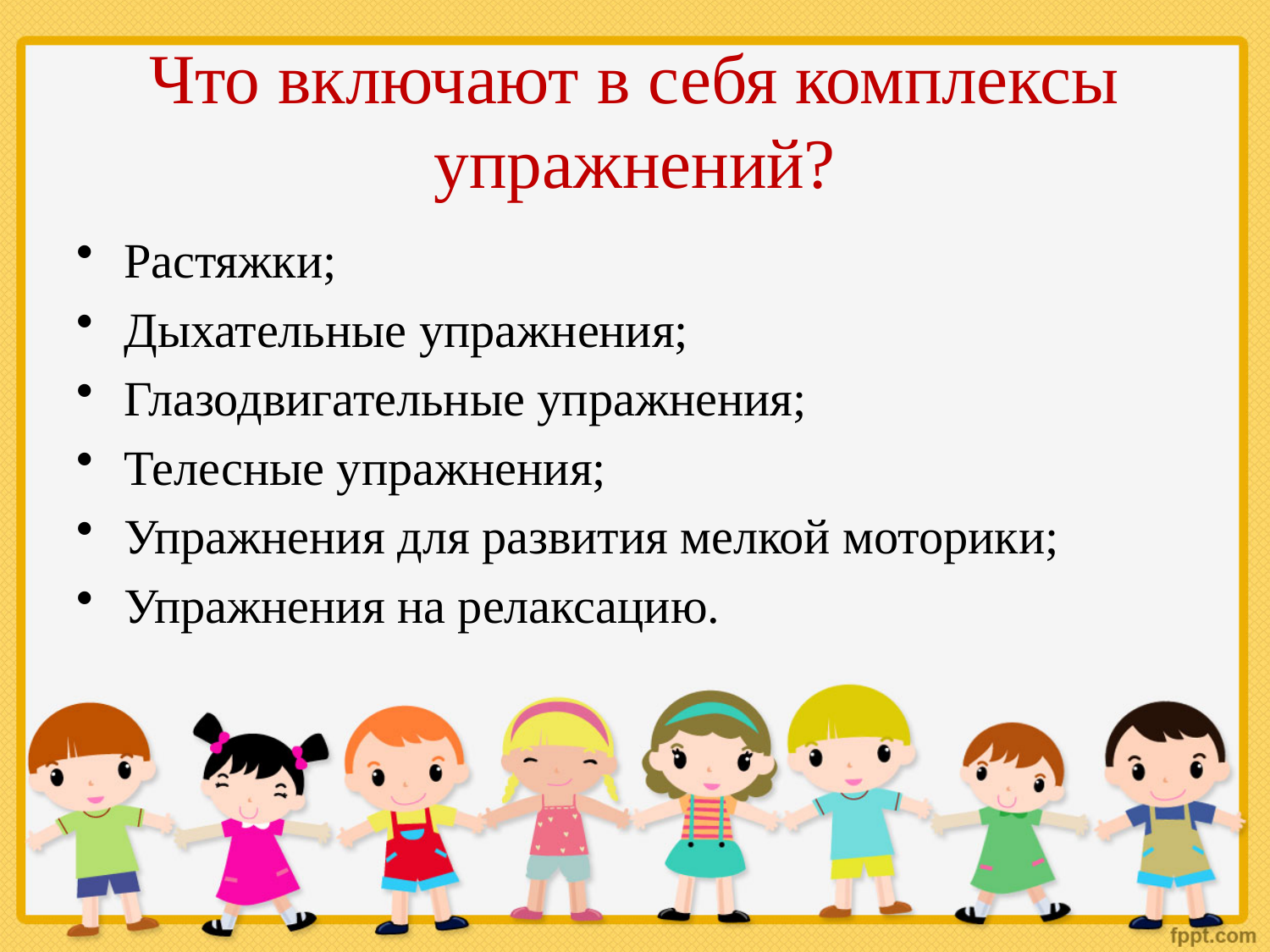

# Что включают в себя комплексы упражнений?
Растяжки;
Дыхательные упражнения;
Глазодвигательные упражнения;
Телесные упражнения;
Упражнения для развития мелкой моторики;
Упражнения на релаксацию.